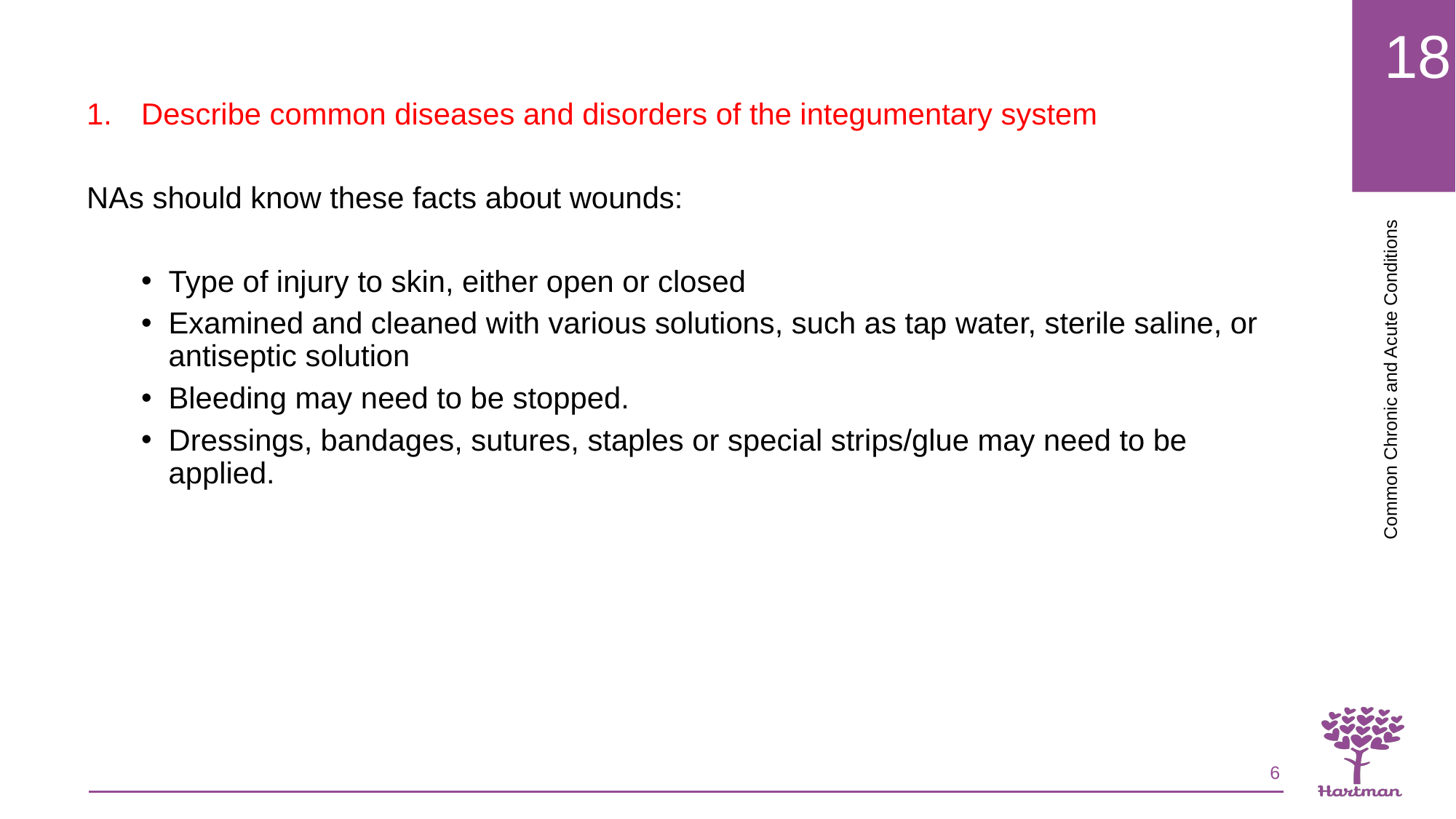

Describe common diseases and disorders of the integumentary system

NAs should know these facts about wounds:

Type of injury to skin, either open or closed
Examined and cleaned with various solutions, such as tap water, sterile saline, or antiseptic solution
Bleeding may need to be stopped.
Dressings, bandages, sutures, staples or special strips/glue may need to be applied.

6